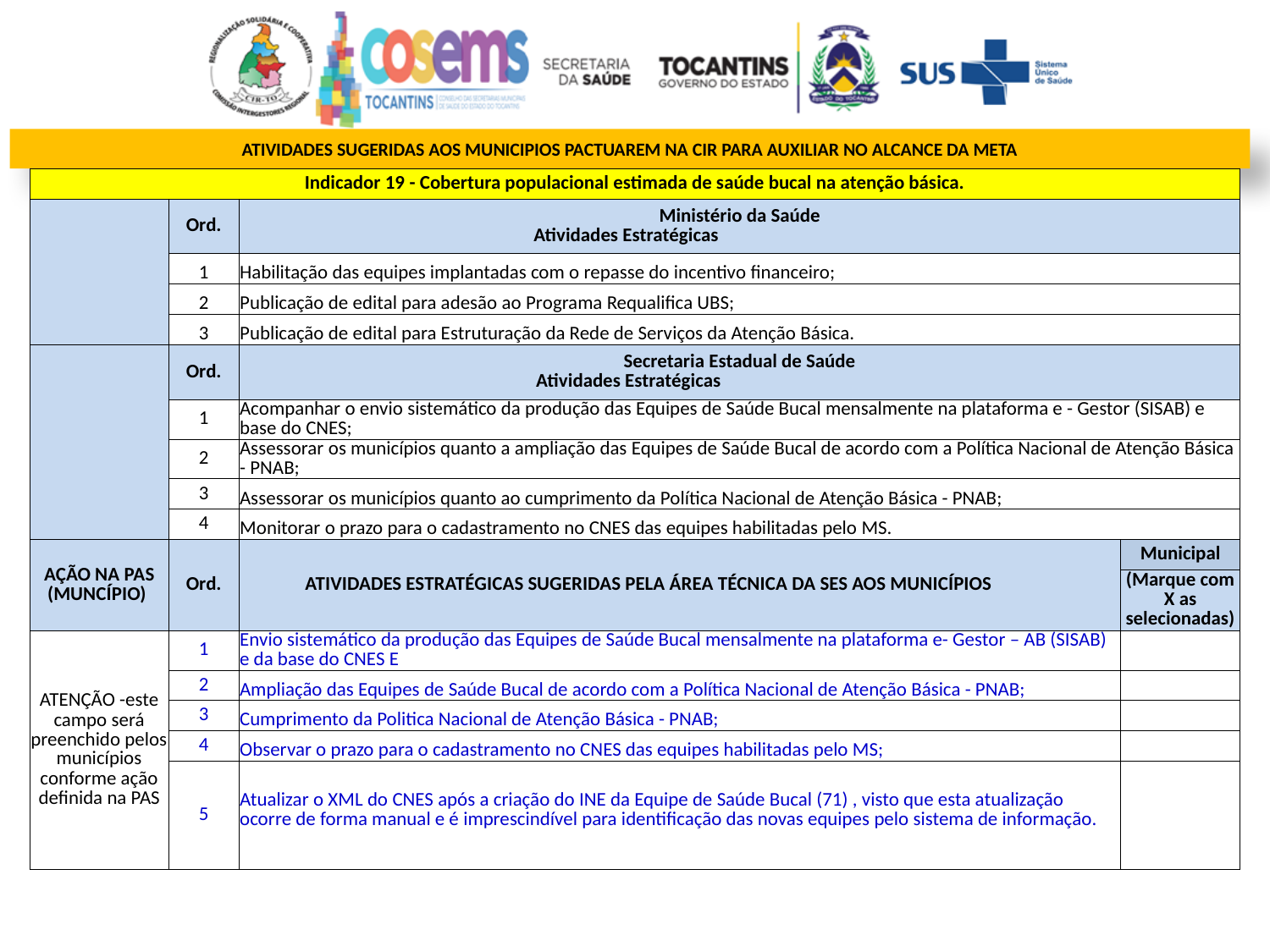

ATIVIDADES SUGERIDAS AOS MUNICIPIOS PACTUAREM NA CIR PARA AUXILIAR NO ALCANCE DA META
| Indicador 19 - Cobertura populacional estimada de saúde bucal na atenção básica. |  |  |  |
| --- | --- | --- | --- |
|  | Ord. | Ministério da Saúde Atividades Estratégicas |  |
|  | 1 | Habilitação das equipes implantadas com o repasse do incentivo financeiro; |  |
|  | 2 | Publicação de edital para adesão ao Programa Requalifica UBS; |  |
|  | 3 | Publicação de edital para Estruturação da Rede de Serviços da Atenção Básica. |  |
|  | Ord. | Secretaria Estadual de Saúde Atividades Estratégicas |  |
|  | 1 | Acompanhar o envio sistemático da produção das Equipes de Saúde Bucal mensalmente na plataforma e - Gestor (SISAB) e base do CNES; |  |
|  | 2 | Assessorar os municípios quanto a ampliação das Equipes de Saúde Bucal de acordo com a Política Nacional de Atenção Básica - PNAB; |  |
|  | 3 | Assessorar os municípios quanto ao cumprimento da Política Nacional de Atenção Básica - PNAB; |  |
|  | 4 | Monitorar o prazo para o cadastramento no CNES das equipes habilitadas pelo MS. |  |
| AÇÃO NA PAS (MUNCÍPIO) | Ord. | ATIVIDADES ESTRATÉGICAS SUGERIDAS PELA ÁREA TÉCNICA DA SES AOS MUNICÍPIOS | Municipal |
|  |  |  | (Marque com X as selecionadas) |
| ATENÇÃO -este campo será preenchido pelos municípios conforme ação definida na PAS | 1 | Envio sistemático da produção das Equipes de Saúde Bucal mensalmente na plataforma e- Gestor – AB (SISAB) e da base do CNES E |  |
|  | 2 | Ampliação das Equipes de Saúde Bucal de acordo com a Política Nacional de Atenção Básica - PNAB; |  |
|  | 3 | Cumprimento da Politica Nacional de Atenção Básica - PNAB; |  |
|  | 4 | Observar o prazo para o cadastramento no CNES das equipes habilitadas pelo MS; |  |
|  | 5 | Atualizar o XML do CNES após a criação do INE da Equipe de Saúde Bucal (71) , visto que esta atualização ocorre de forma manual e é imprescindível para identificação das novas equipes pelo sistema de informação. |  |